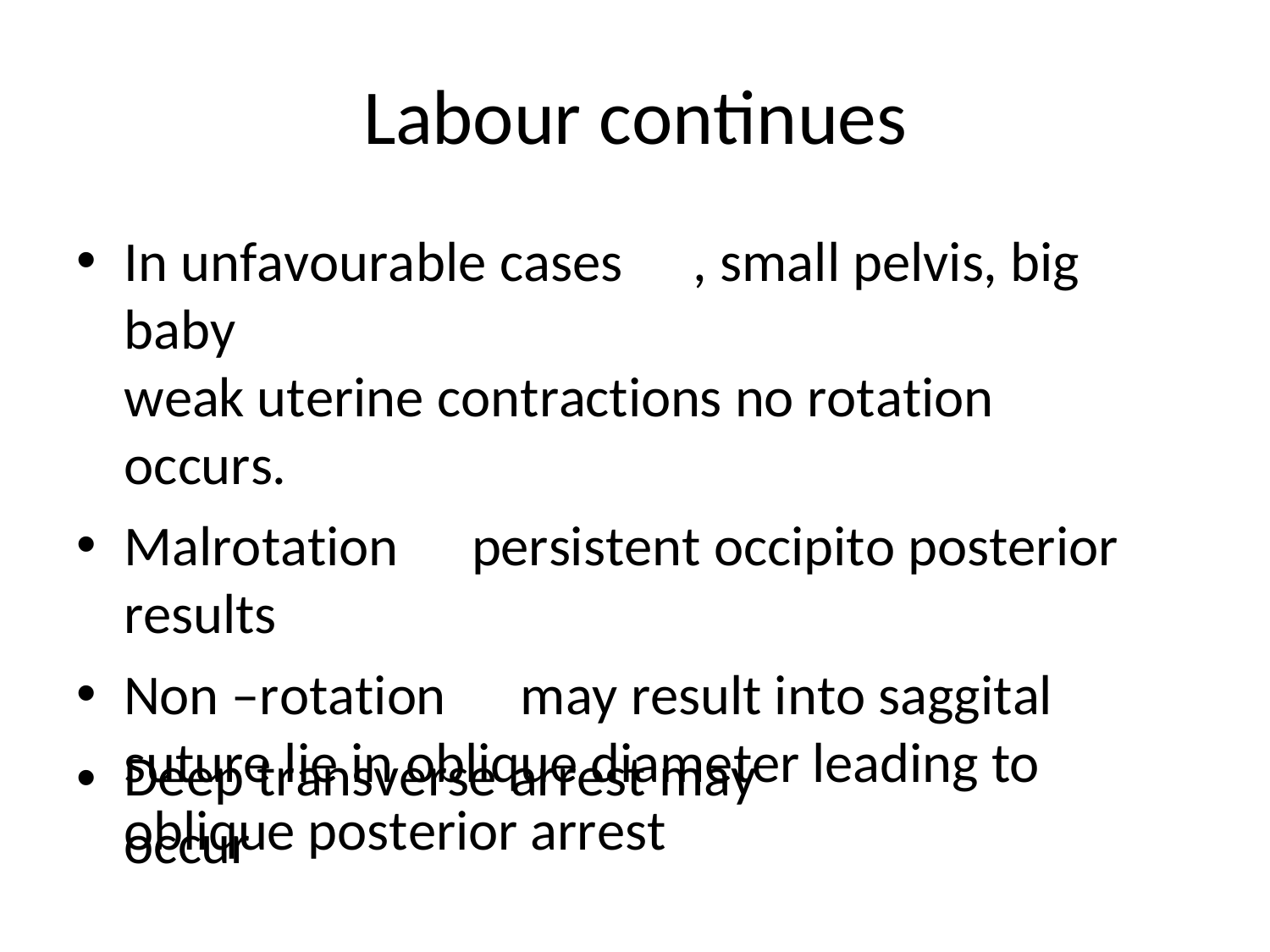

# Labour continues
In unfavourable cases	, small pelvis, big baby
weak uterine contractions no rotation occurs.

Malrotation	persistent occipito posterior
results

Non –rotation	may result into saggital suture lie in oblique diameter leading to	oblique posterior arrest
•
Deep transverse arrest may occur